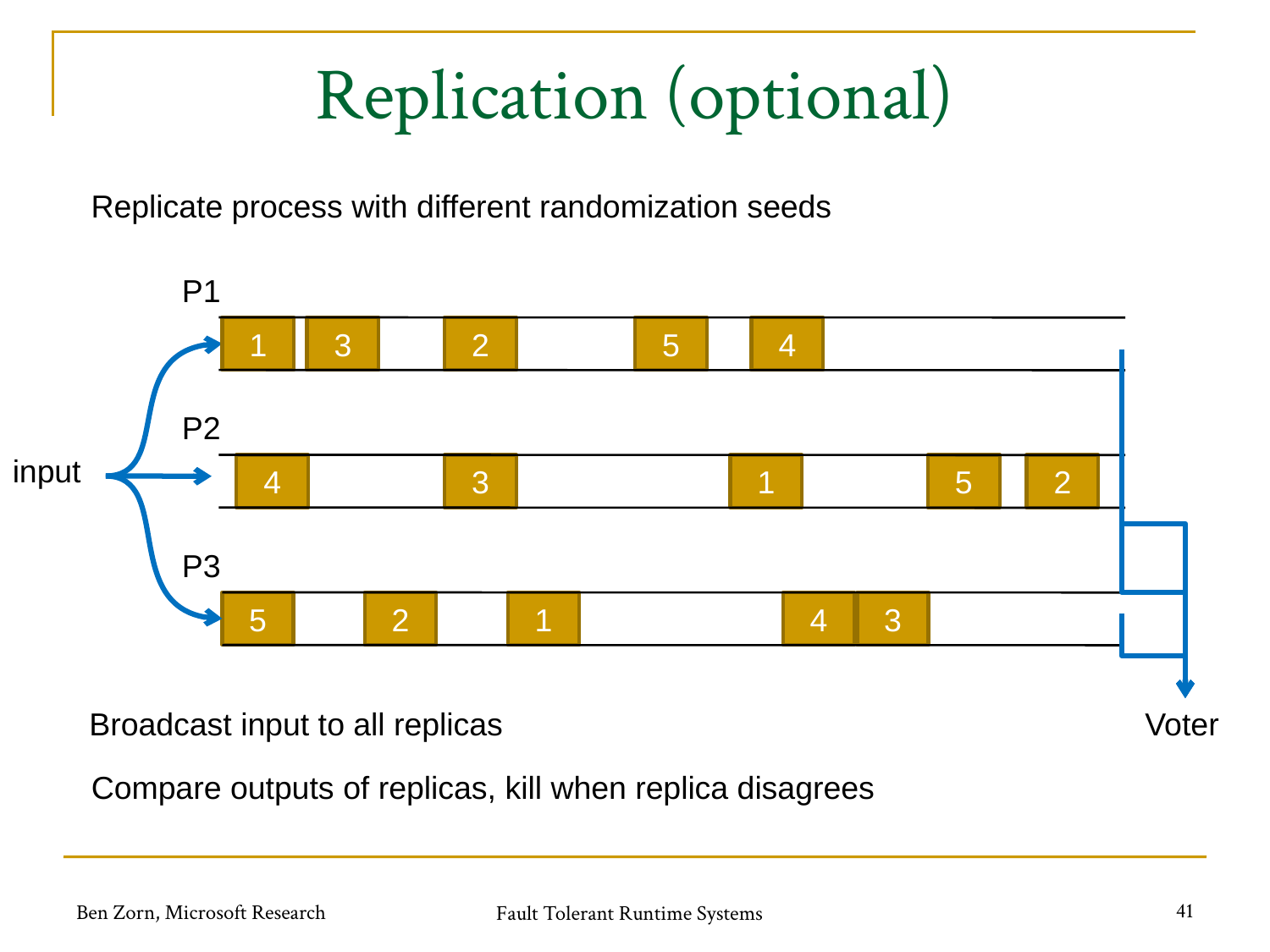

# Replication (optional)
Replicate process with different randomization seeds
P1
1
3
2
5
4
input
Voter
P2
4
3
1
5
2
P3
5
2
1
4
3
Broadcast input to all replicas
Compare outputs of replicas, kill when replica disagrees
Ben Zorn, Microsoft Research
41
Fault Tolerant Runtime Systems